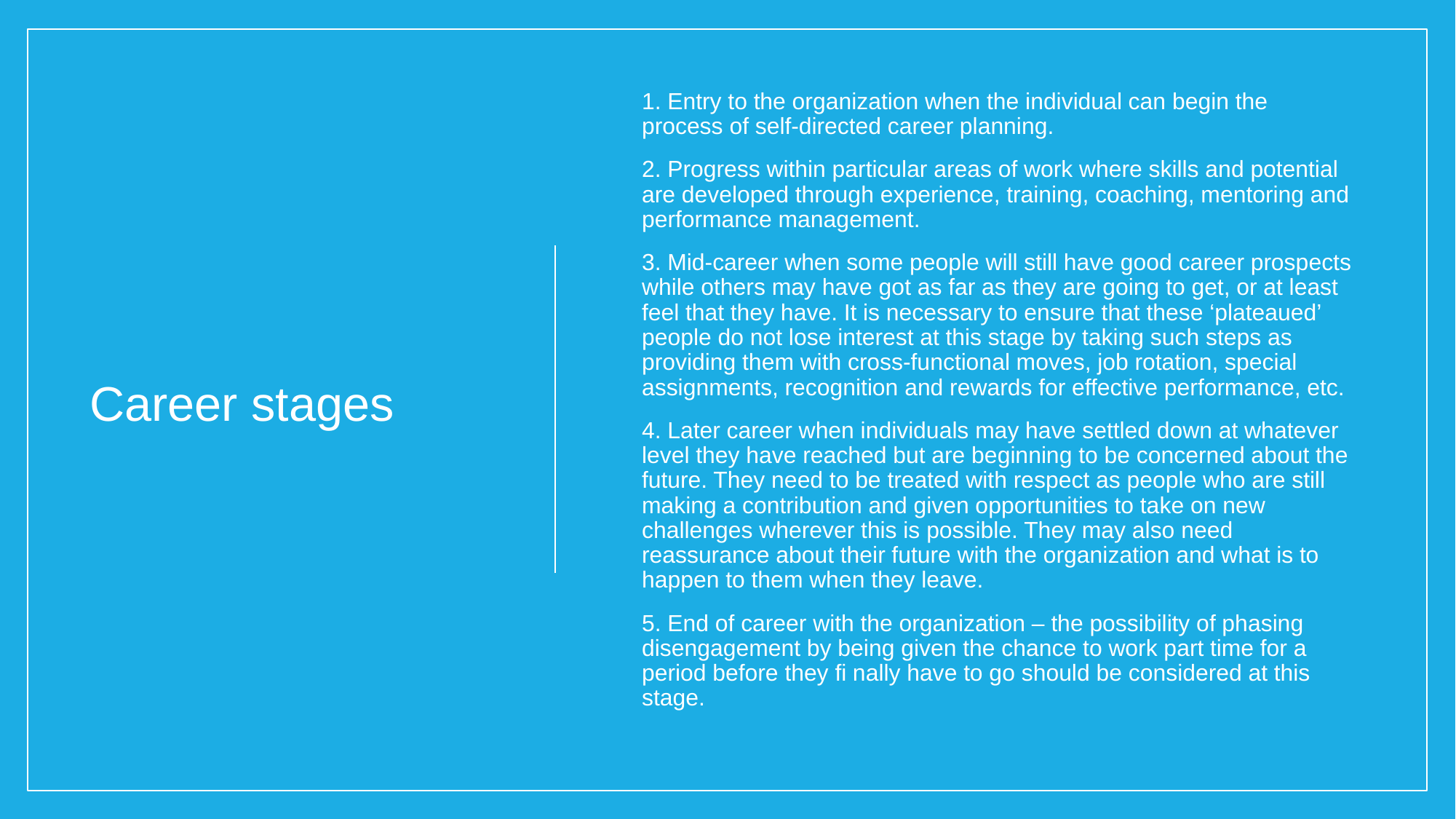

1. Entry to the organization when the individual can begin the process of self-directed career planning.
2. Progress within particular areas of work where skills and potential are developed through experience, training, coaching, mentoring and performance management.
3. Mid-career when some people will still have good career prospects while others may have got as far as they are going to get, or at least feel that they have. It is necessary to ensure that these ‘plateaued’ people do not lose interest at this stage by taking such steps as providing them with cross-functional moves, job rotation, special assignments, recognition and rewards for effective performance, etc.
4. Later career when individuals may have settled down at whatever level they have reached but are beginning to be concerned about the future. They need to be treated with respect as people who are still making a contribution and given opportunities to take on new challenges wherever this is possible. They may also need reassurance about their future with the organization and what is to happen to them when they leave.
5. End of career with the organization – the possibility of phasing disengagement by being given the chance to work part time for a period before they fi nally have to go should be considered at this stage.
# Career stages